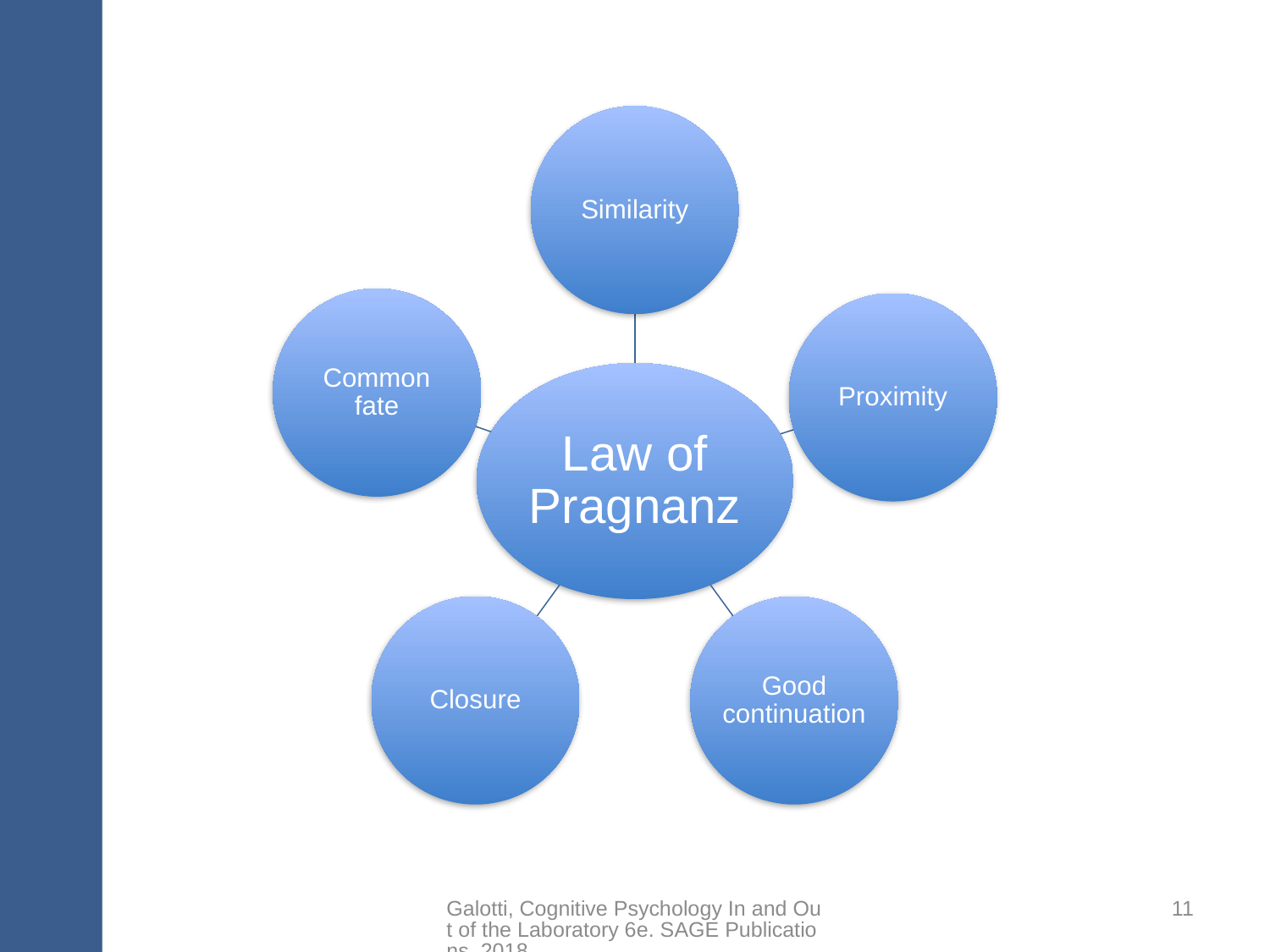

Law of Pragnanz

Similarity

Proximity

Good continuation

Closure

Common fate
Galotti, Cognitive Psychology In and Out of the Laboratory 6e. SAGE Publications, 2018.
11